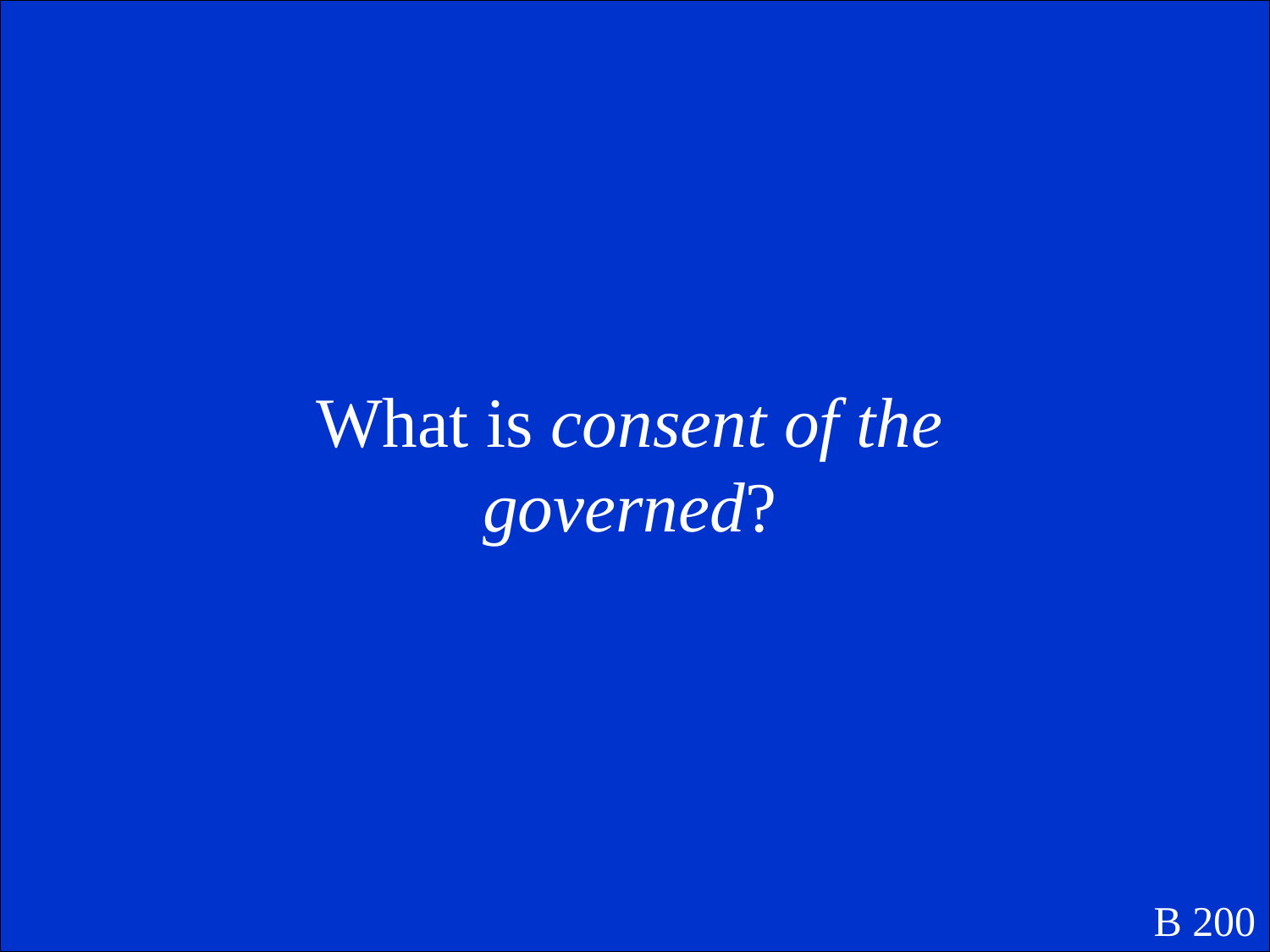

What is consent of the governed?
B 200